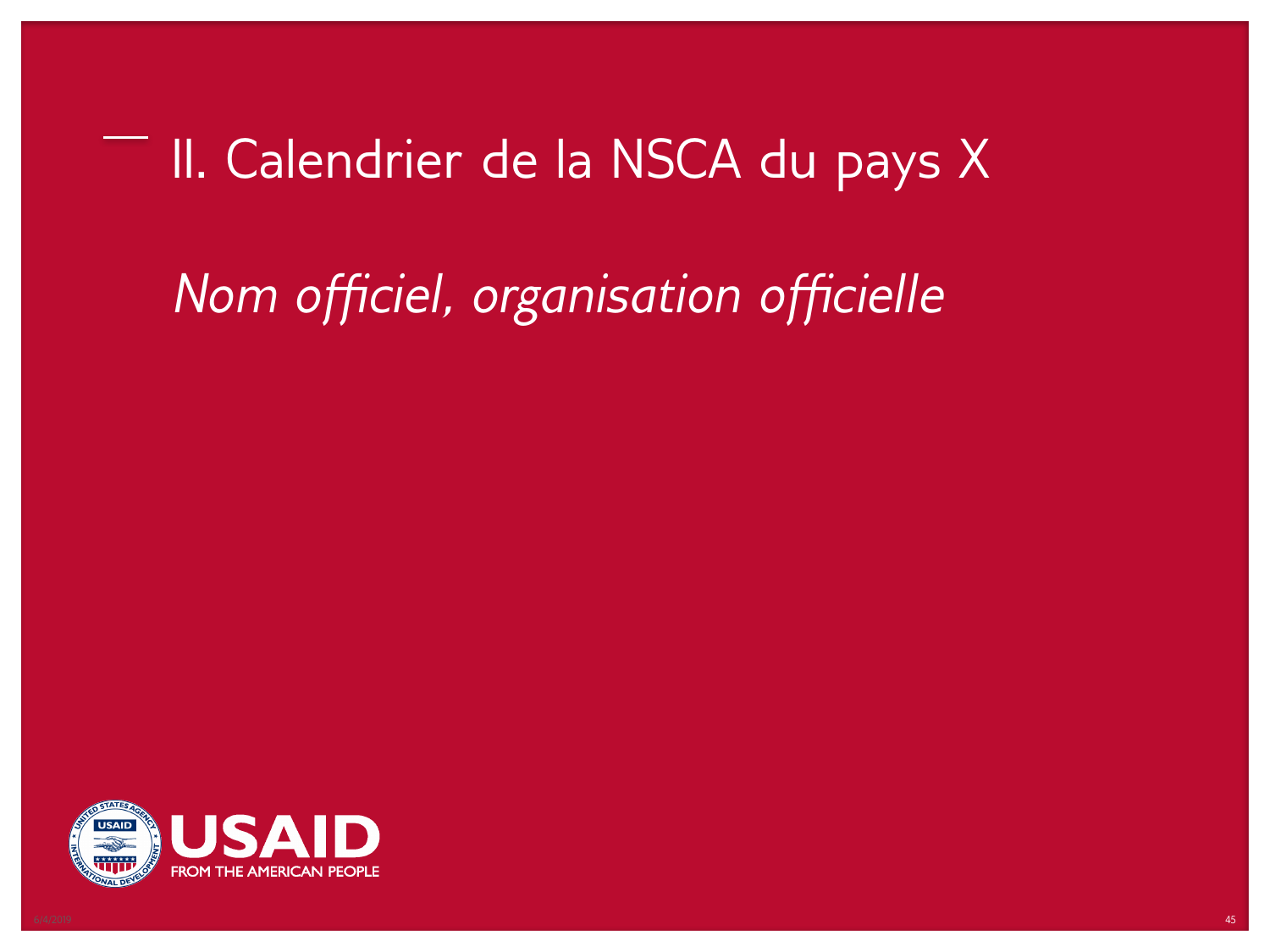

6/4/2019
# II. Calendrier de la NSCA du pays X Nom officiel, organisation officielle
45